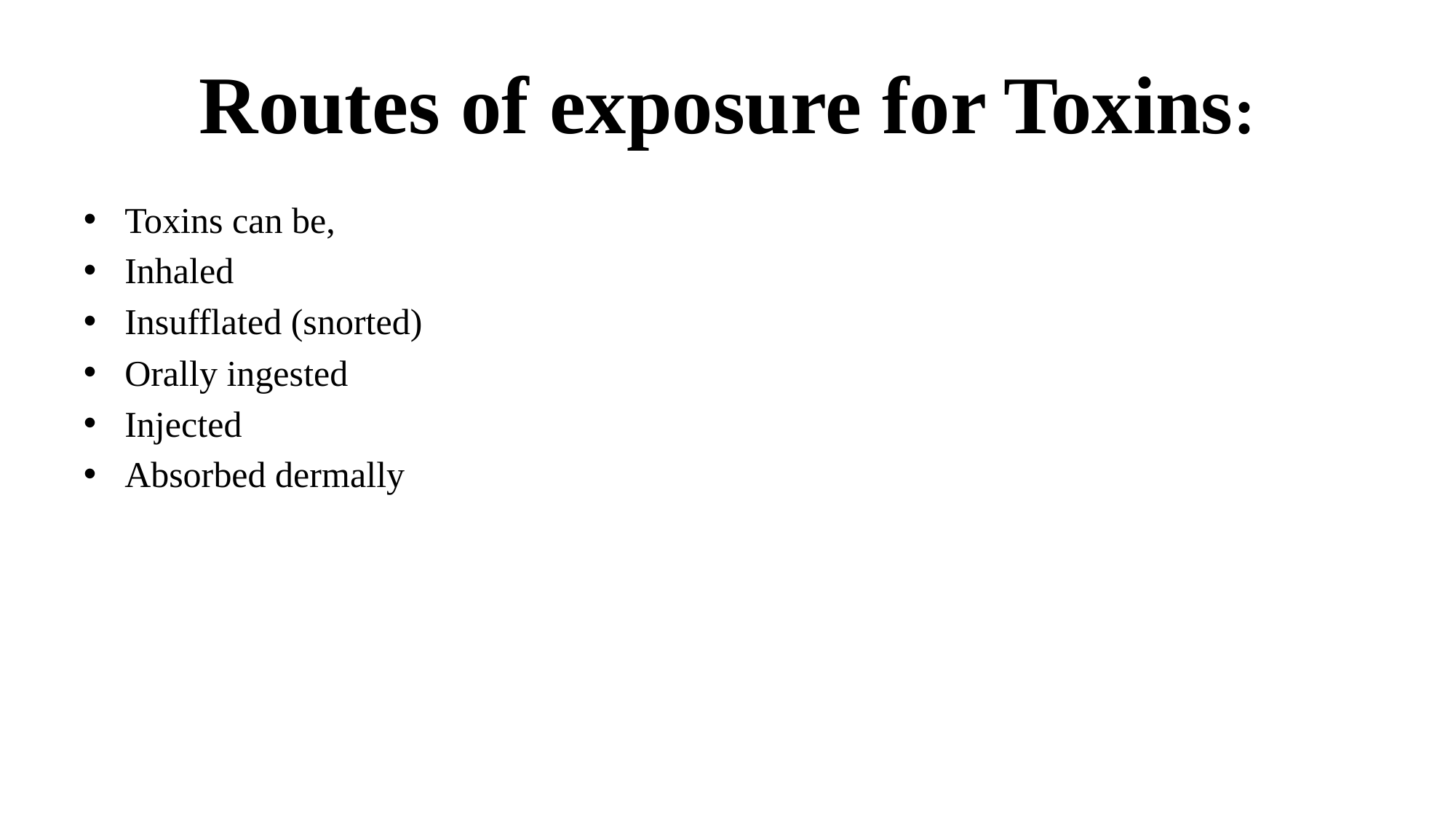

# Routes of exposure for Toxins:
Toxins can be,
Inhaled
Insufflated (snorted)
Orally ingested
Injected
Absorbed dermally